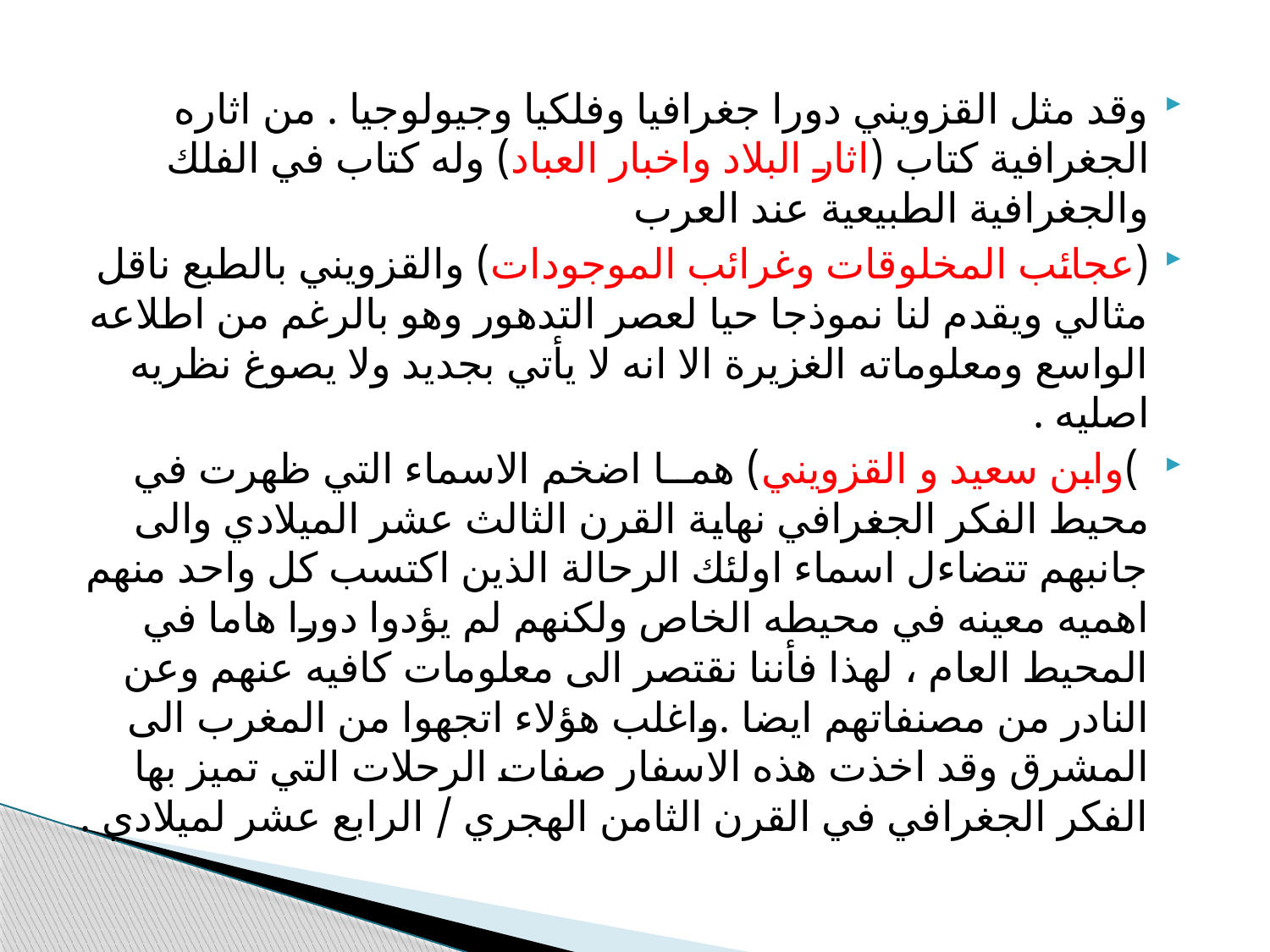

وقد مثل القزويني دورا جغرافيا وفلكيا وجيولوجيا . من اثاره الجغرافية كتاب (اثار البلاد واخبار العباد) وله كتاب في الفلك والجغرافية الطبيعية عند العرب
(عجائب المخلوقات وغرائب الموجودات) والقزويني بالطبع ناقل مثالي ويقدم لنا نموذجا حيا لعصر التدهور وهو بالرغم من اطلاعه الواسع ومعلوماته الغزيرة الا انه لا يأتي بجديد ولا يصوغ نظريه اصليه .
 )وابن سعيد و القزويني) همــا اضخم الاسماء التي ظهرت في محيط الفكر الجغرافي نهاية القرن الثالث عشر الميلادي والى جانبهم تتضاءل اسماء اولئك الرحالة الذين اكتسب كل واحد منهم اهميه معينه في محيطه الخاص ولكنهم لم يؤدوا دورا هاما في المحيط العام ، لهذا فأننا نقتصر الى معلومات كافيه عنهم وعن النادر من مصنفاتهم ايضا .واغلب هؤلاء اتجهوا من المغرب الى المشرق وقد اخذت هذه الاسفار صفات الرحلات التي تميز بها الفكر الجغرافي في القرن الثامن الهجري / الرابع عشر لميلادي .